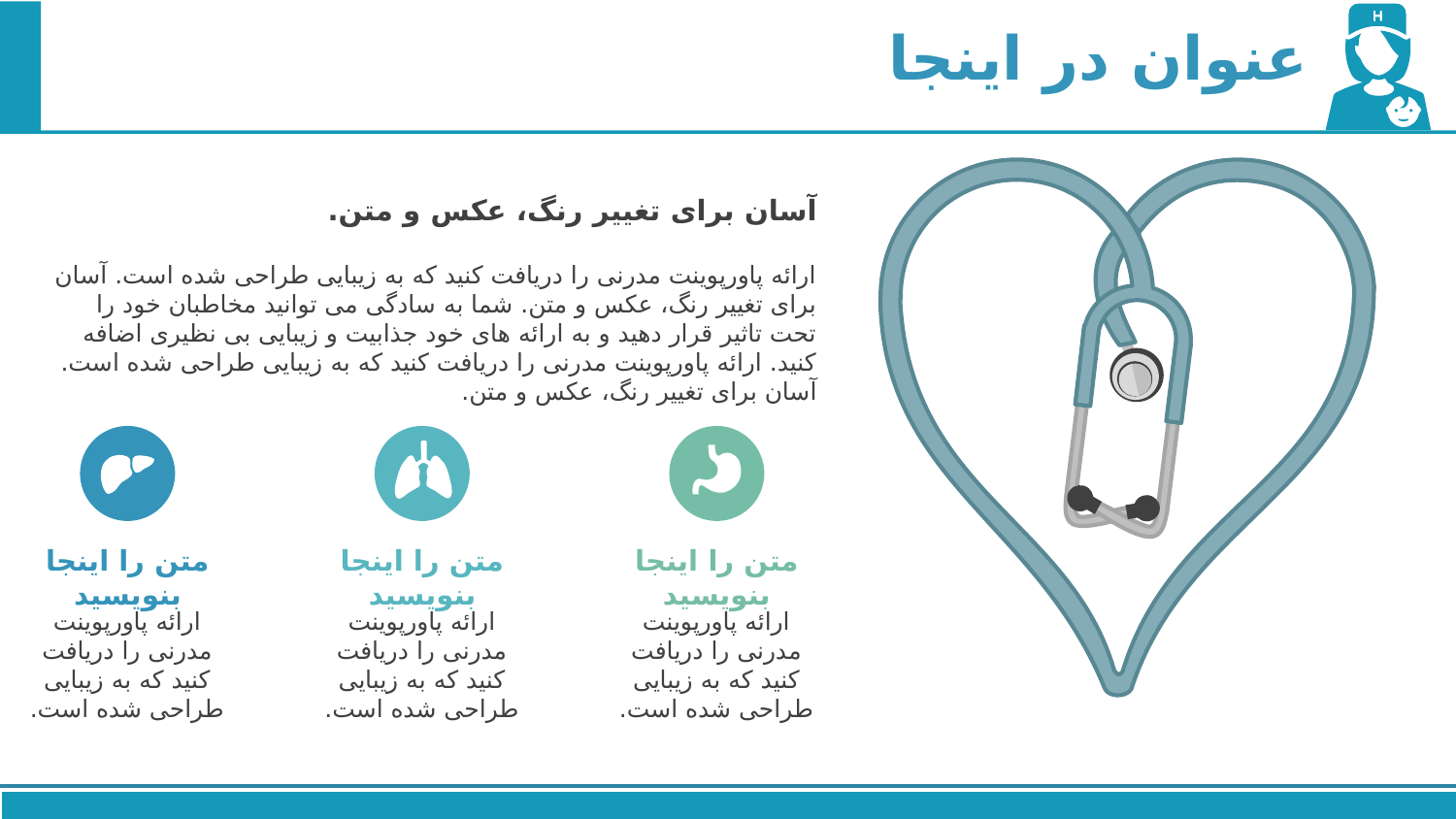

# عنوان در اینجا

آسان برای تغییر رنگ، عکس و متن.
ارائه پاورپوینت مدرنی را دریافت کنید که به زیبایی طراحی شده است. آسان برای تغییر رنگ، عکس و متن. شما به سادگی می توانید مخاطبان خود را تحت تاثیر قرار دهید و به ارائه های خود جذابیت و زیبایی بی نظیری اضافه کنید. ارائه پاورپوینت مدرنی را دریافت کنید که به زیبایی طراحی شده است. آسان برای تغییر رنگ، عکس و متن.

متن را اینجا بنویسید
ارائه پاورپوینت مدرنی را دریافت کنید که به زیبایی طراحی شده است.
متن را اینجا بنویسید
ارائه پاورپوینت مدرنی را دریافت کنید که به زیبایی طراحی شده است.
متن را اینجا بنویسید
ارائه پاورپوینت مدرنی را دریافت کنید که به زیبایی طراحی شده است.